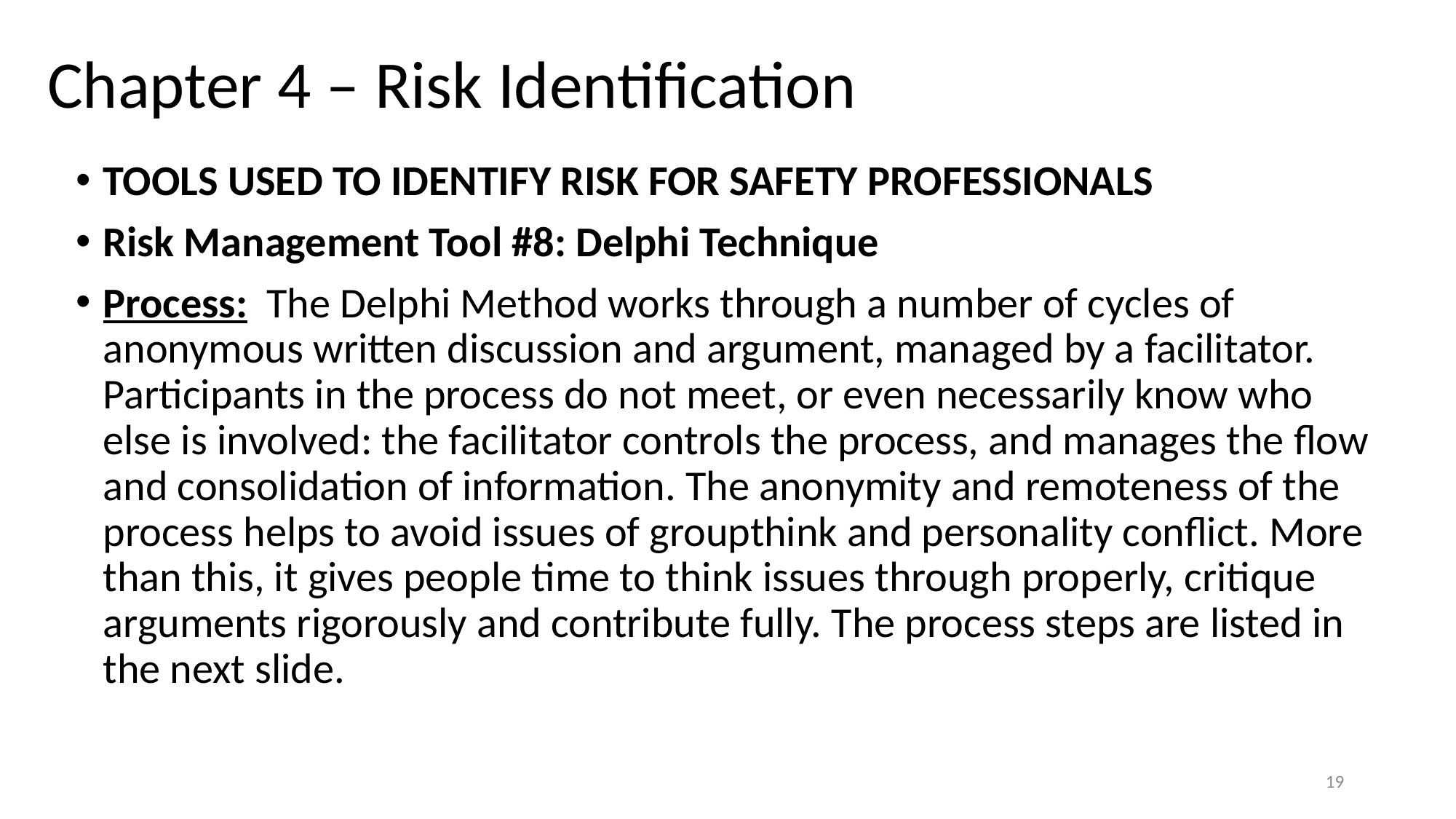

# Chapter 4 – Risk Identification
TOOLS USED TO IDENTIFY RISK FOR SAFETY PROFESSIONALS
Risk Management Tool #8: Delphi Technique
Process:  The Delphi Method works through a number of cycles of anonymous written discussion and argument, managed by a facilitator. Participants in the process do not meet, or even necessarily know who else is involved: the facilitator controls the process, and manages the flow and consolidation of information. The anonymity and remoteness of the process helps to avoid issues of groupthink and personality conflict. More than this, it gives people time to think issues through properly, critique arguments rigorously and contribute fully. The process steps are listed in the next slide.
19